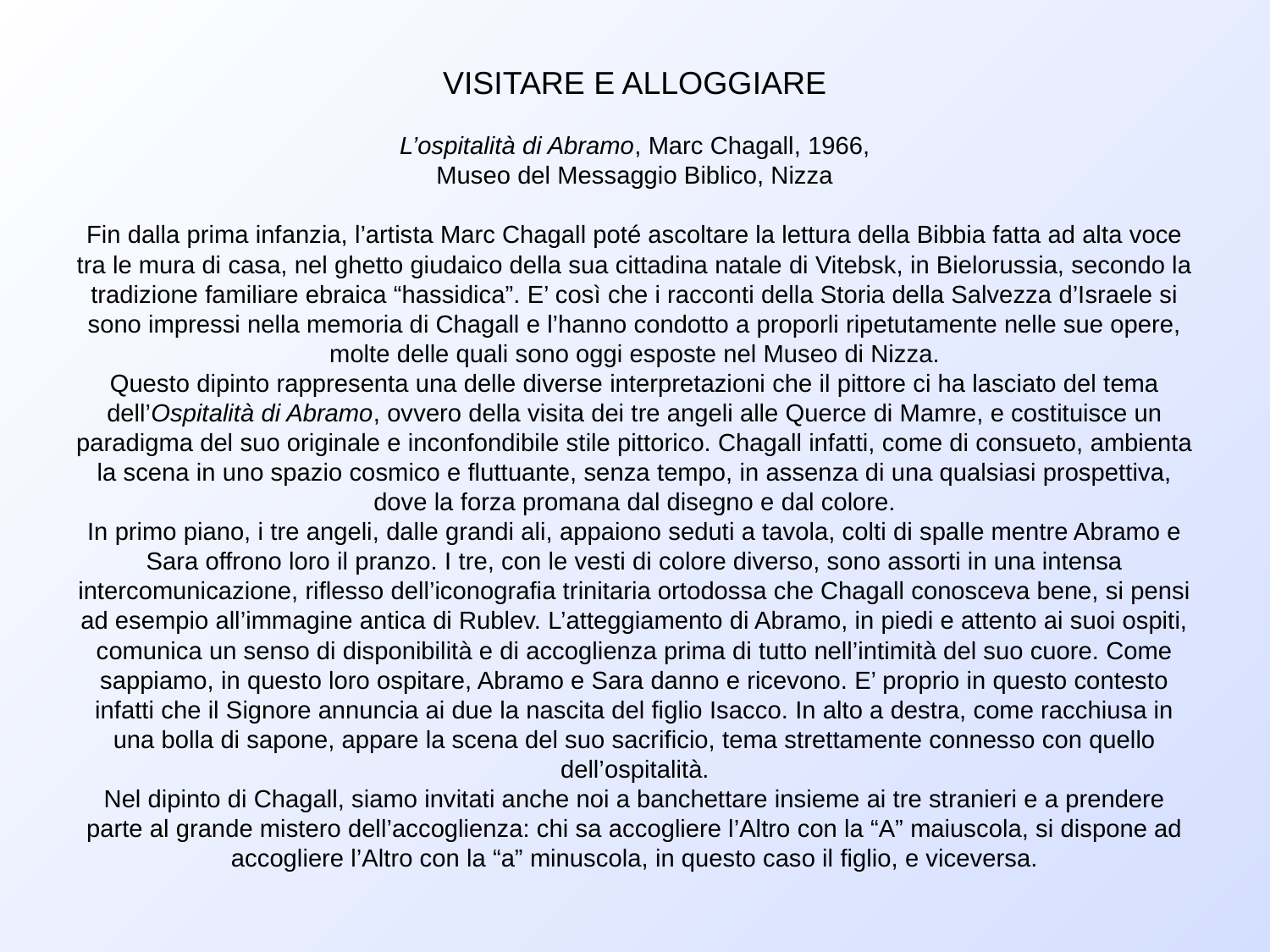

# VISITARE E ALLOGGIARE L’ospitalità di Abramo, Marc Chagall, 1966, Museo del Messaggio Biblico, Nizza   Fin dalla prima infanzia, l’artista Marc Chagall poté ascoltare la lettura della Bibbia fatta ad alta voce tra le mura di casa, nel ghetto giudaico della sua cittadina natale di Vitebsk, in Bielorussia, secondo la tradizione familiare ebraica “hassidica”. E’ così che i racconti della Storia della Salvezza d’Israele si sono impressi nella memoria di Chagall e l’hanno condotto a proporli ripetutamente nelle sue opere, molte delle quali sono oggi esposte nel Museo di Nizza. Questo dipinto rappresenta una delle diverse interpretazioni che il pittore ci ha lasciato del tema dell’Ospitalità di Abramo, ovvero della visita dei tre angeli alle Querce di Mamre, e costituisce un paradigma del suo originale e inconfondibile stile pittorico. Chagall infatti, come di consueto, ambienta la scena in uno spazio cosmico e fluttuante, senza tempo, in assenza di una qualsiasi prospettiva, dove la forza promana dal disegno e dal colore. In primo piano, i tre angeli, dalle grandi ali, appaiono seduti a tavola, colti di spalle mentre Abramo e Sara offrono loro il pranzo. I tre, con le vesti di colore diverso, sono assorti in una intensa intercomunicazione, riflesso dell’iconografia trinitaria ortodossa che Chagall conosceva bene, si pensi ad esempio all’immagine antica di Rublev. L’atteggiamento di Abramo, in piedi e attento ai suoi ospiti, comunica un senso di disponibilità e di accoglienza prima di tutto nell’intimità del suo cuore. Come sappiamo, in questo loro ospitare, Abramo e Sara danno e ricevono. E’ proprio in questo contesto infatti che il Signore annuncia ai due la nascita del figlio Isacco. In alto a destra, come racchiusa in una bolla di sapone, appare la scena del suo sacrificio, tema strettamente connesso con quello dell’ospitalità. Nel dipinto di Chagall, siamo invitati anche noi a banchettare insieme ai tre stranieri e a prendere parte al grande mistero dell’accoglienza: chi sa accogliere l’Altro con la “A” maiuscola, si dispone ad accogliere l’Altro con la “a” minuscola, in questo caso il figlio, e viceversa.